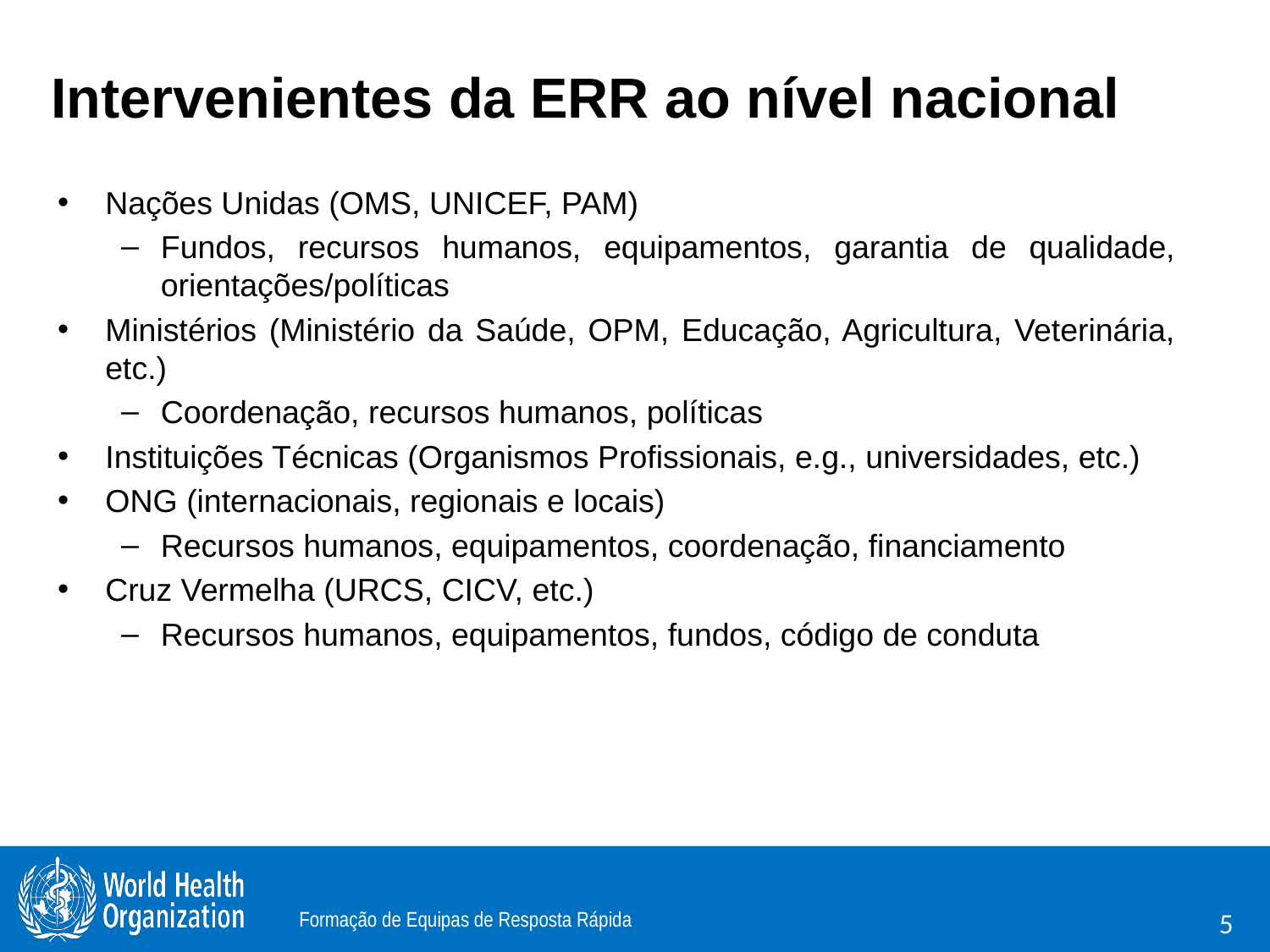

# Intervenientes da ERR ao nível nacional
Nações Unidas (OMS, UNICEF, PAM)
Fundos, recursos humanos, equipamentos, garantia de qualidade, orientações/políticas
Ministérios (Ministério da Saúde, OPM, Educação, Agricultura, Veterinária, etc.)
Coordenação, recursos humanos, políticas
Instituições Técnicas (Organismos Profissionais, e.g., universidades, etc.)
ONG (internacionais, regionais e locais)
Recursos humanos, equipamentos, coordenação, financiamento
Cruz Vermelha (URCS, CICV, etc.)
Recursos humanos, equipamentos, fundos, código de conduta